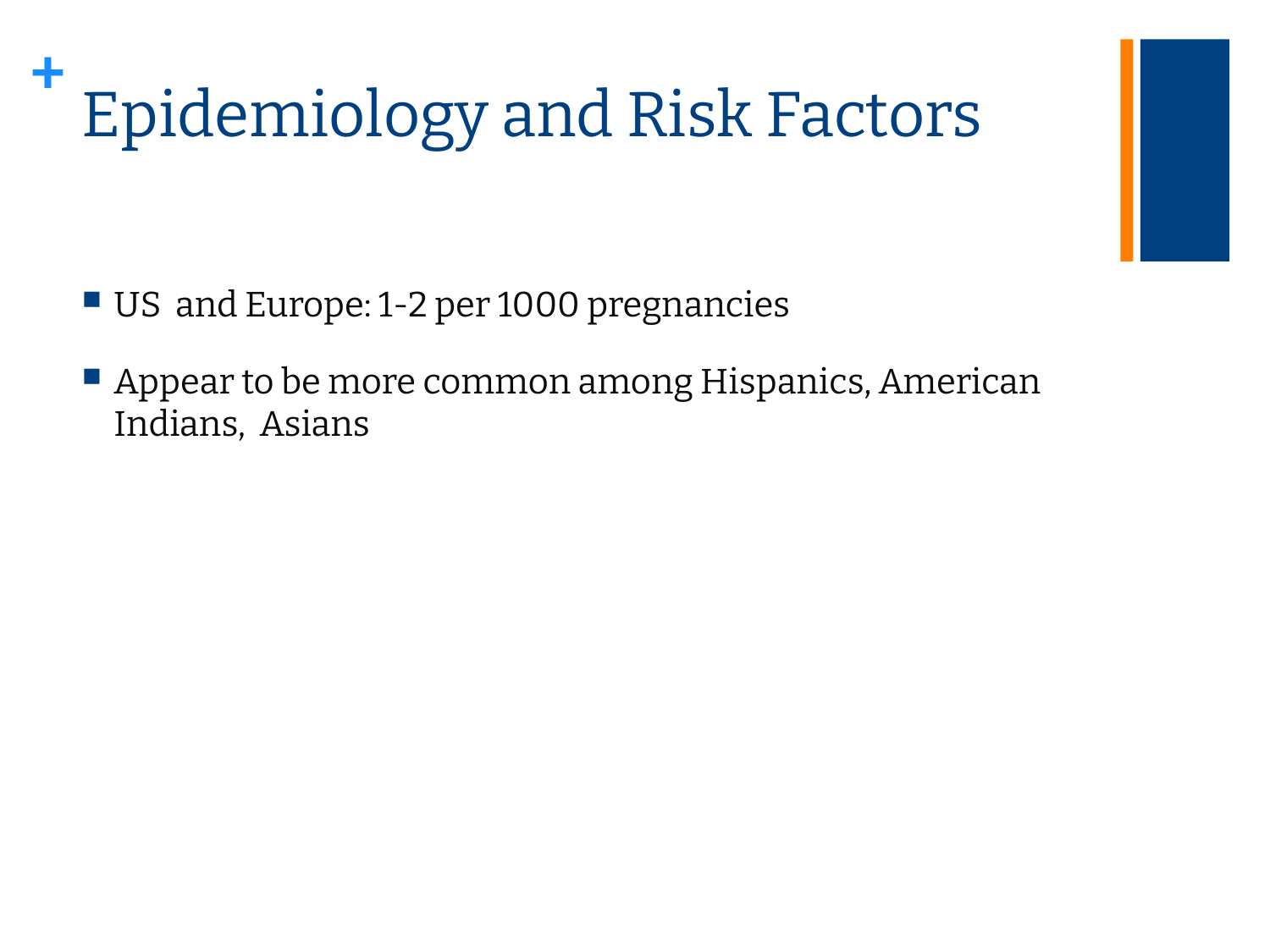

# Epidemiology and Risk Factors
US  and Europe: 1-2 per 1000 pregnancies
Appear to be more common among Hispanics, American Indians,  Asians